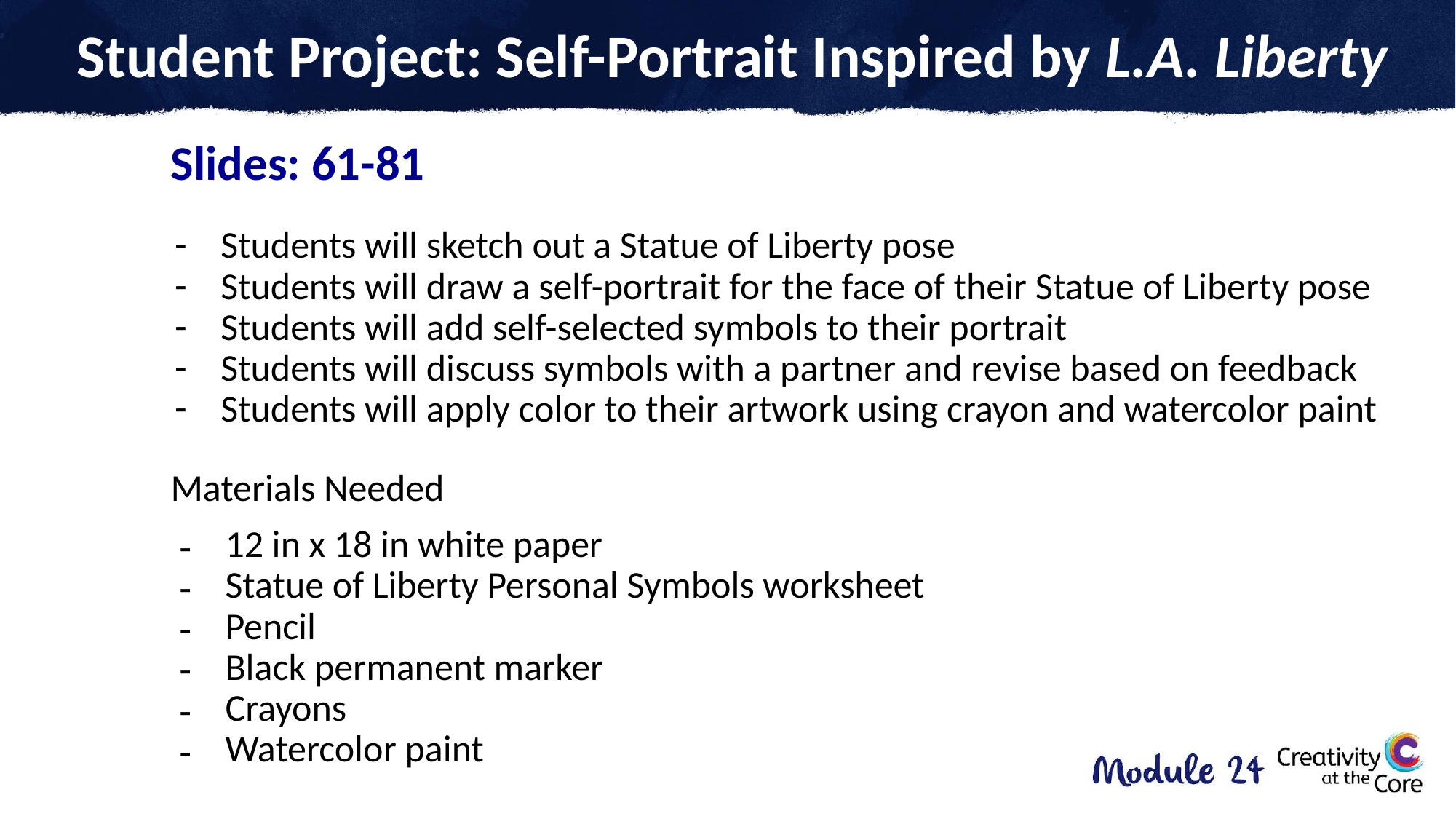

# Student Project: Self-Portrait Inspired by L.A. Liberty
Slides: 61-81
Students will sketch out a Statue of Liberty pose
Students will draw a self-portrait for the face of their Statue of Liberty pose
Students will add self-selected symbols to their portrait
Students will discuss symbols with a partner and revise based on feedback
Students will apply color to their artwork using crayon and watercolor paint
Materials Needed
12 in x 18 in white paper
Statue of Liberty Personal Symbols worksheet
Pencil
Black permanent marker
Crayons
Watercolor paint